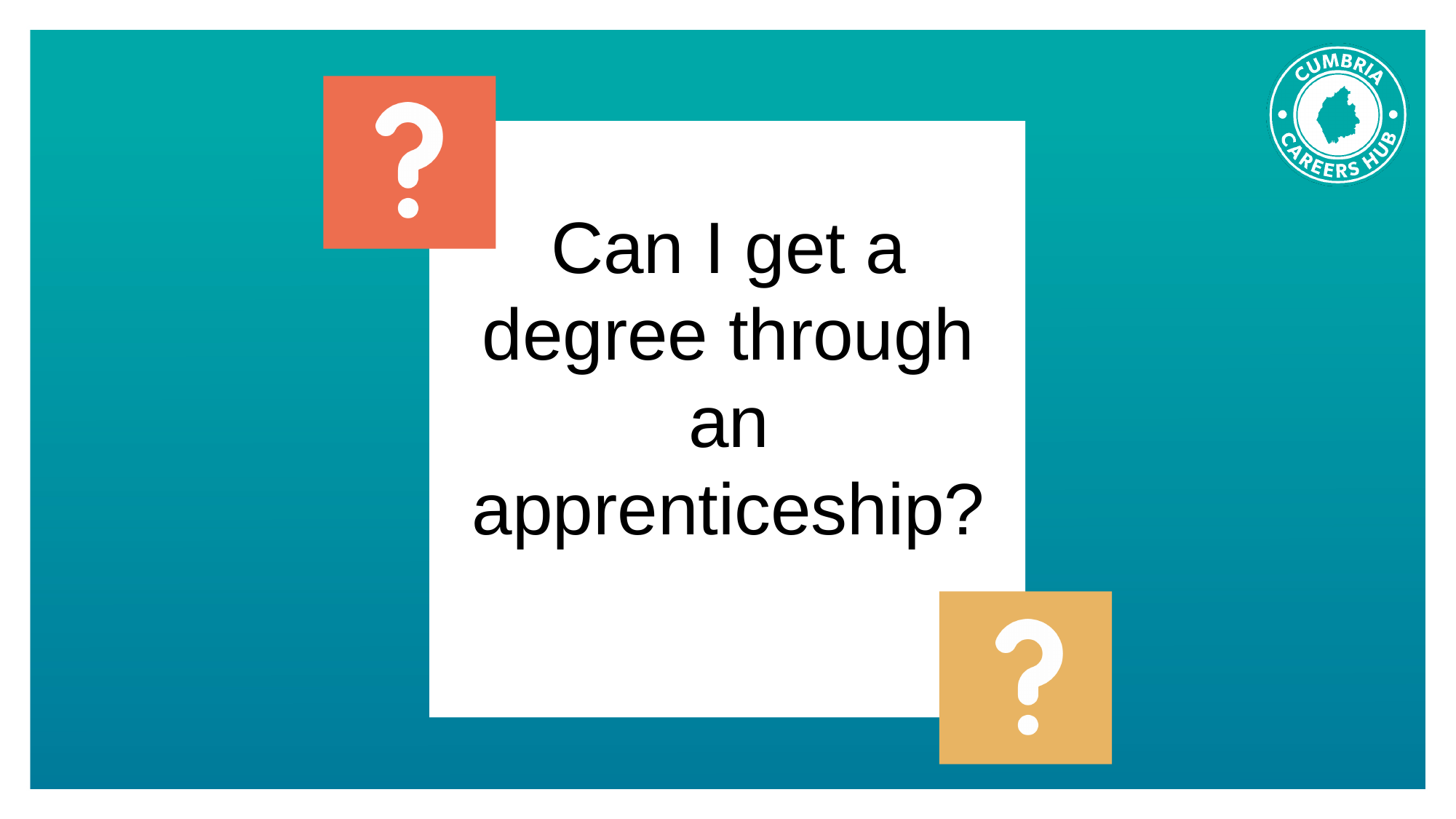

Can I get a degree through an apprenticeship?